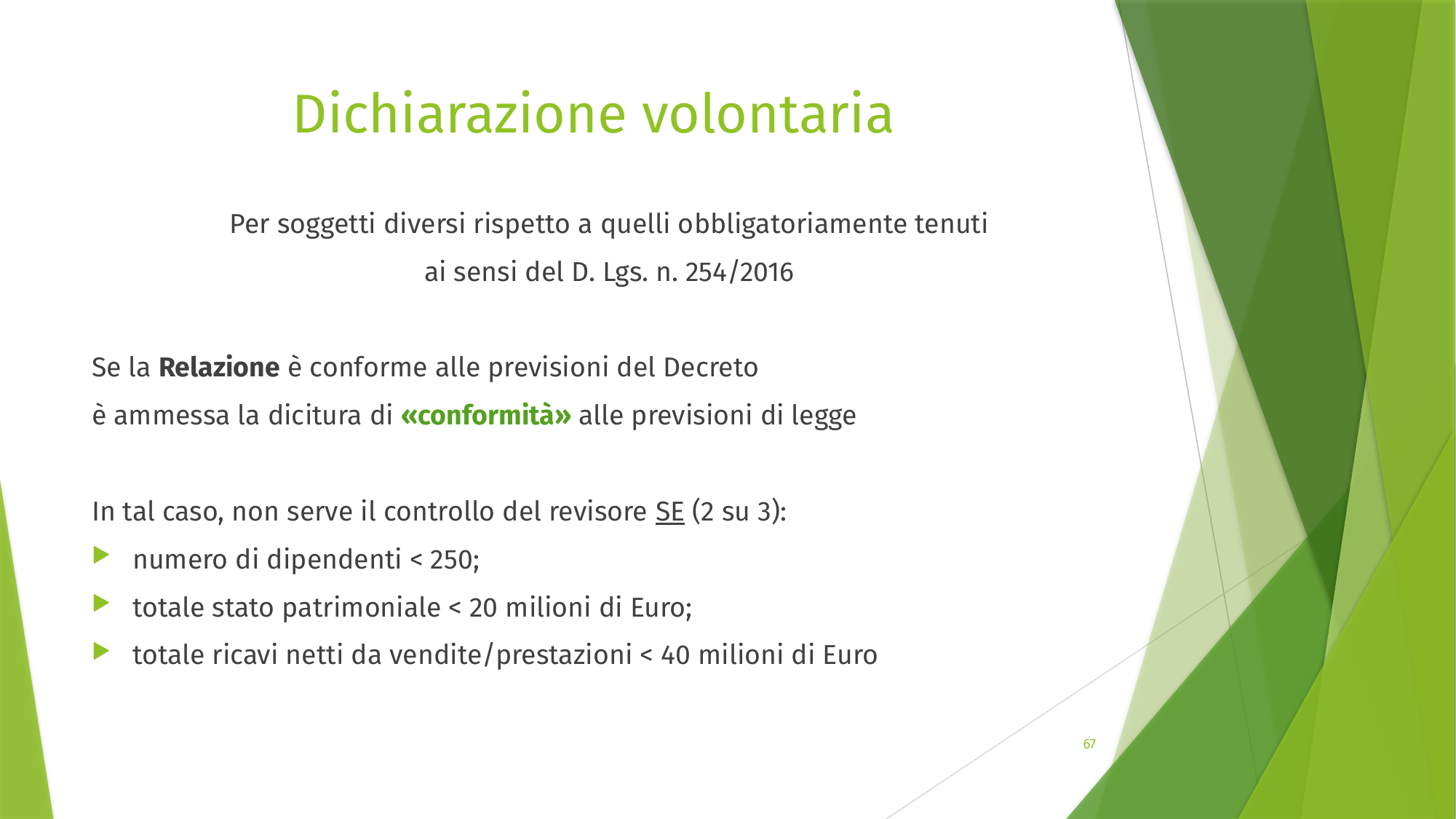

# Dichiarazione volontaria
Per soggetti diversi rispetto a quelli obbligatoriamente tenuti
ai sensi del D. Lgs. n. 254/2016

Se la Relazione è conforme alle previsioni del Decreto
è ammessa la dicitura di «conformità» alle previsioni di legge

In tal caso, non serve il controllo del revisore SE (2 su 3):
numero di dipendenti < 250;
totale stato patrimoniale < 20 milioni di Euro;
totale ricavi netti da vendite/prestazioni < 40 milioni di Euro
67